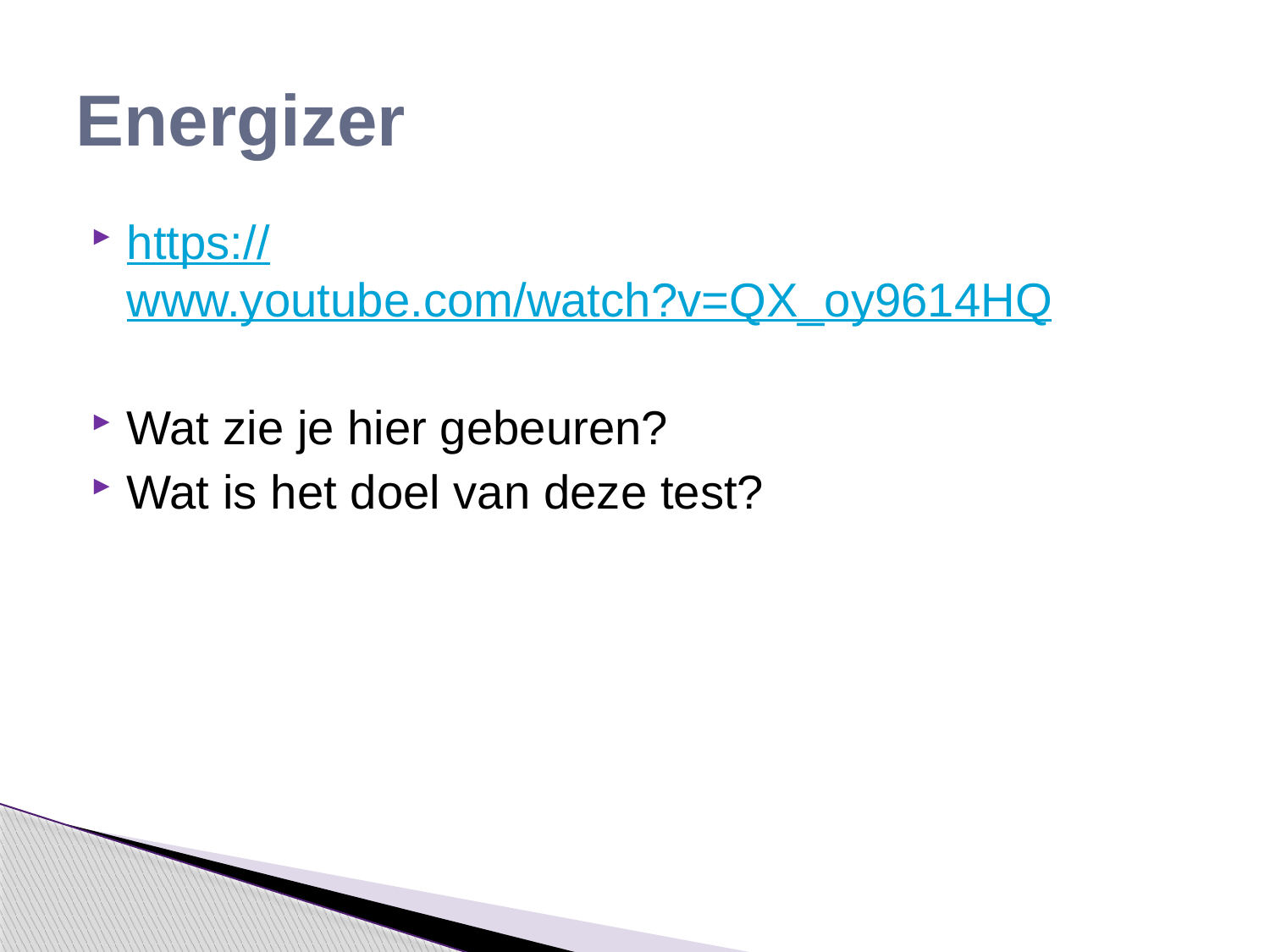

# Energizer
https://www.youtube.com/watch?v=QX_oy9614HQ

Wat zie je hier gebeuren?
Wat is het doel van deze test?